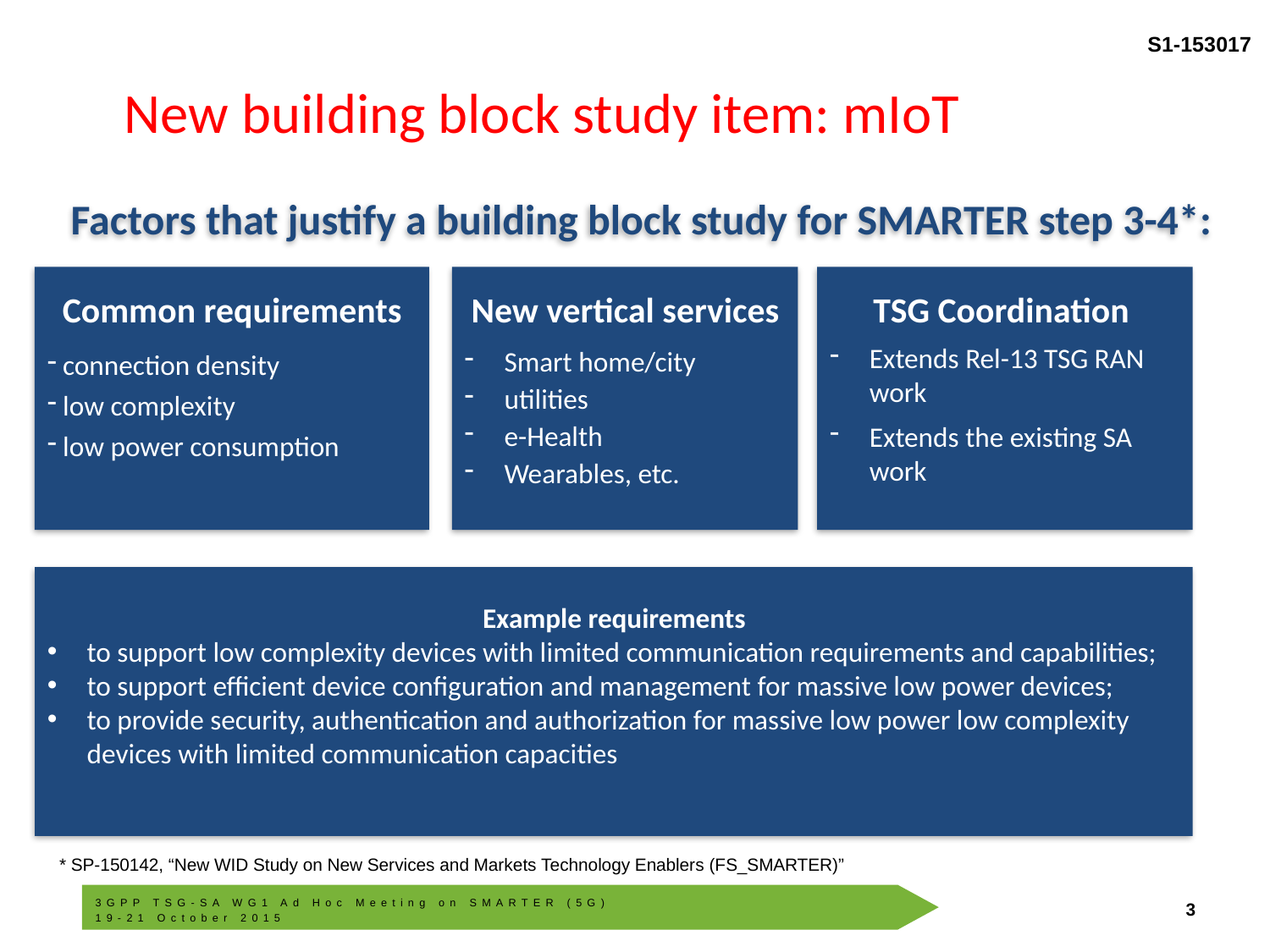

# New building block study item: mIoT
Factors that justify a building block study for SMARTER step 3-4*:

Common requirements
 connection density
 low complexity
 low power consumption

New vertical services
Smart home/city
utilities
e-Health
Wearables, etc.

TSG Coordination
Extends Rel-13 TSG RAN work
Extends the existing SA work
Example requirements
to support low complexity devices with limited communication requirements and capabilities;
to support efficient device configuration and management for massive low power devices;
to provide security, authentication and authorization for massive low power low complexity devices with limited communication capacities

* SP-150142, “New WID Study on New Services and Markets Technology Enablers (FS_SMARTER)”